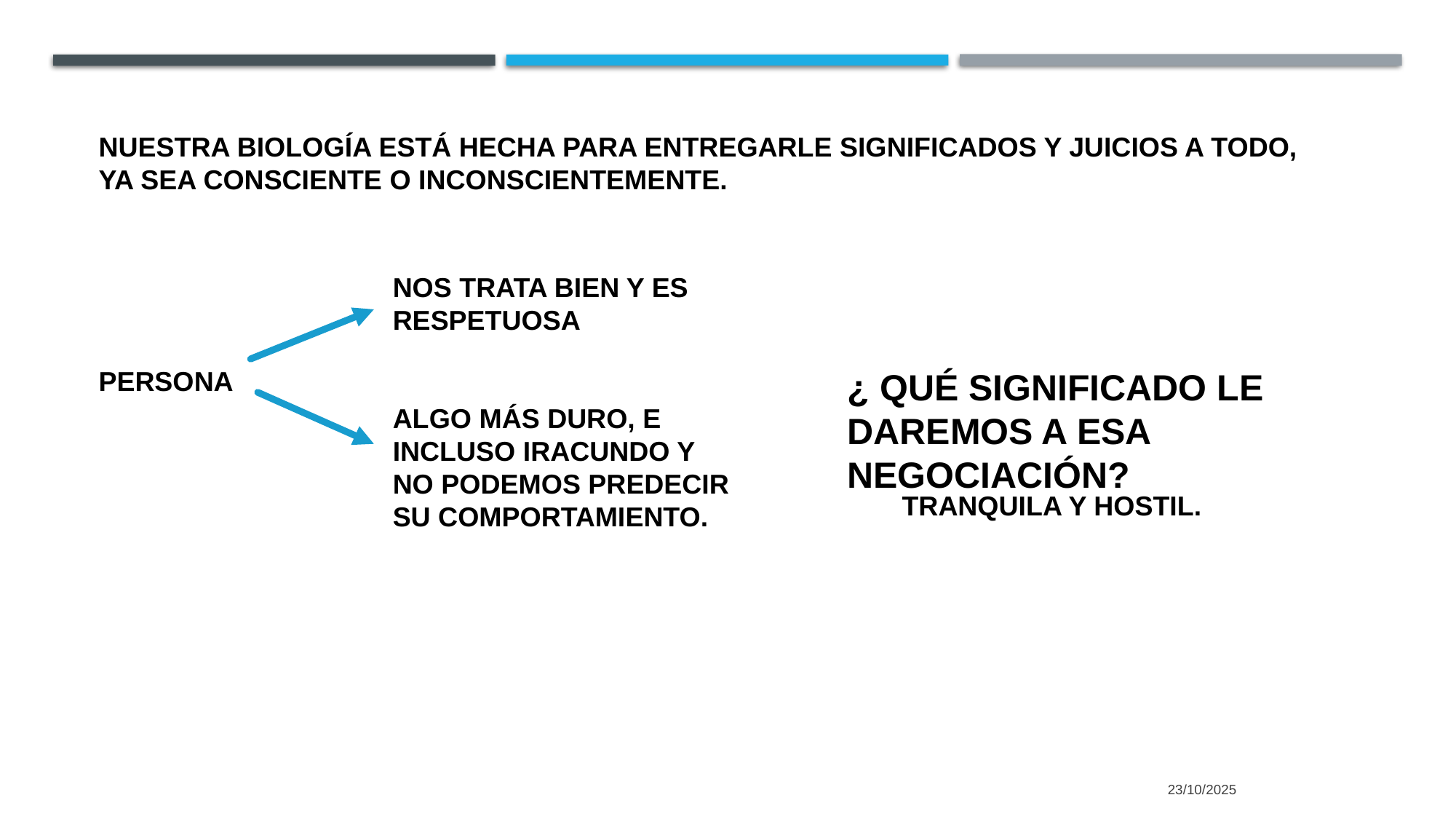

NUESTRA BIOLOGÍA ESTÁ HECHA PARA ENTREGARLE SIGNIFICADOS Y JUICIOS A TODO, YA SEA CONSCIENTE O INCONSCIENTEMENTE.

NOS TRATA BIEN Y ES RESPETUOSA

ALGO MÁS DURO, E INCLUSO IRACUNDO Y NO PODEMOS PREDECIR SU COMPORTAMIENTO.
PERSONA
¿ QUÉ SIGNIFICADO LE DAREMOS A ESA NEGOCIACIÓN?
TRANQUILA Y HOSTIL.
23/10/2025